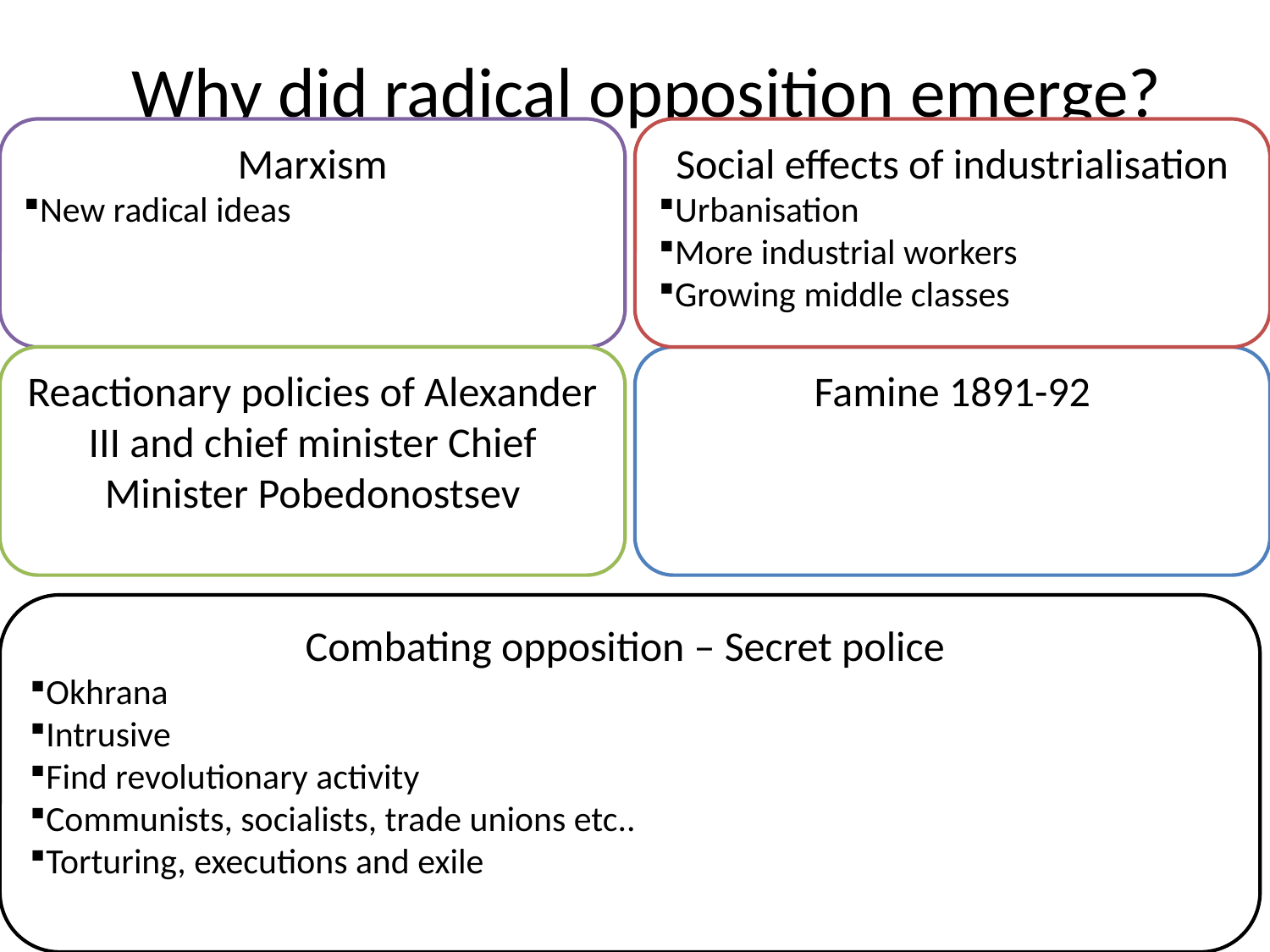

# Why did radical opposition emerge?
Marxism
New radical ideas
Social effects of industrialisation
Urbanisation
More industrial workers
Growing middle classes
Reactionary policies of Alexander III and chief minister Chief Minister Pobedonostsev

Famine 1891-92

Combating opposition – Secret police
Okhrana
Intrusive
Find revolutionary activity
Communists, socialists, trade unions etc..
Torturing, executions and exile